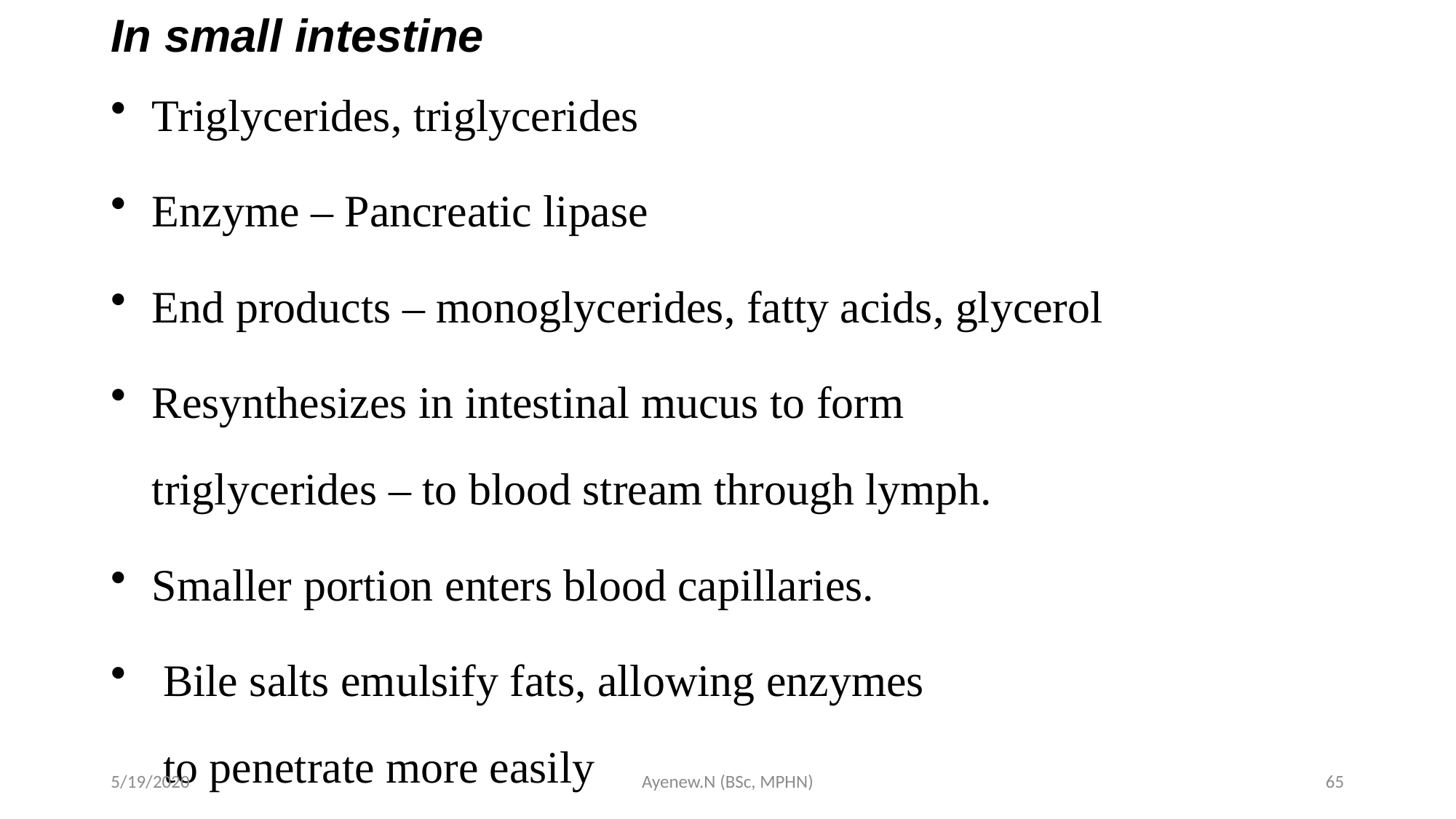

# In small intestine
Triglycerides, triglycerides
Enzyme – Pancreatic lipase
End products – monoglycerides, fatty acids, glycerol
Resynthesizes in intestinal mucus to form
triglycerides – to blood stream through lymph.
Smaller portion enters blood capillaries.
 Bile salts emulsify fats, allowing enzymes
 to penetrate more easily

5/19/2020
Ayenew.N (BSc, MPHN)
65